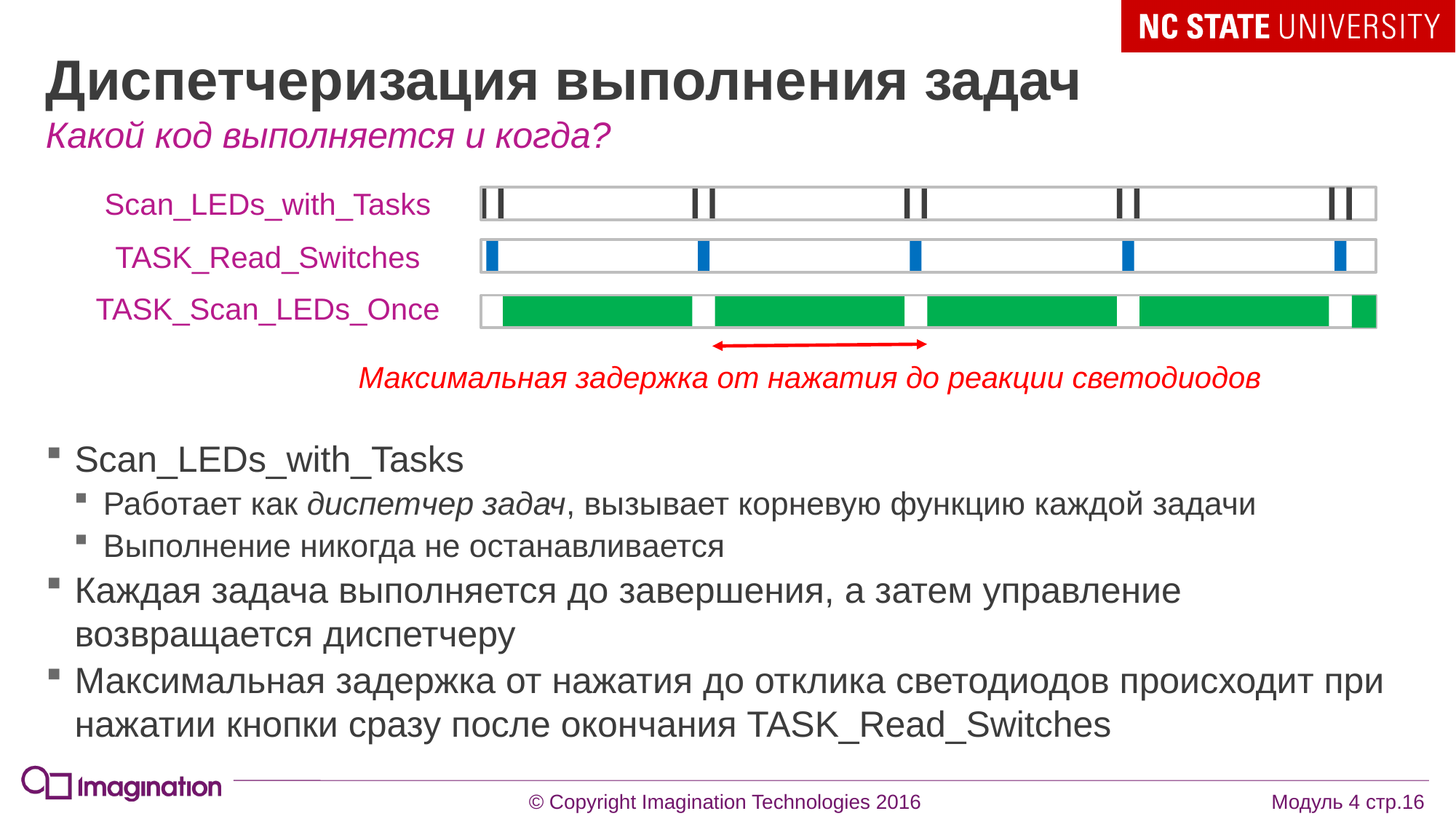

# Диспетчеризация выполнения задач
Какой код выполняется и когда?
Scan_LEDs_with_Tasks

TASK_Read_Switches

TASK_Scan_LEDs_Once

Максимальная задержка от нажатия до реакции светодиодов
Scan_LEDs_with_Tasks
Работает как диспетчер задач, вызывает корневую функцию каждой задачи
Выполнение никогда не останавливается
Каждая задача выполняется до завершения, а затем управление возвращается диспетчеру
Максимальная задержка от нажатия до отклика светодиодов происходит при нажатии кнопки сразу после окончания TASK_Read_Switches